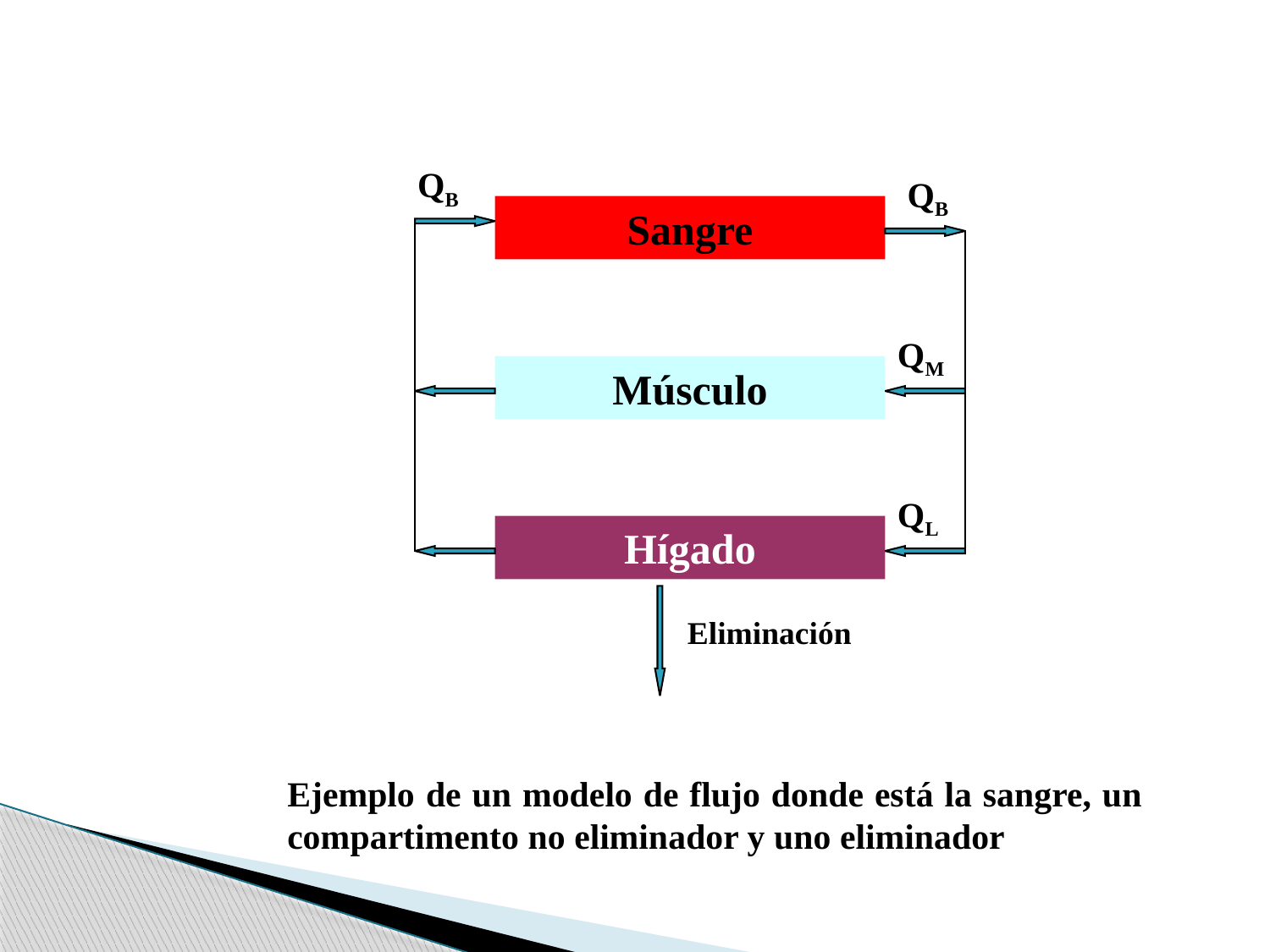

QB
QB
Sangre

QM
Músculo

QL
Hígado

Eliminación
Ejemplo de un modelo de flujo donde está la sangre, un compartimento no eliminador y uno eliminador